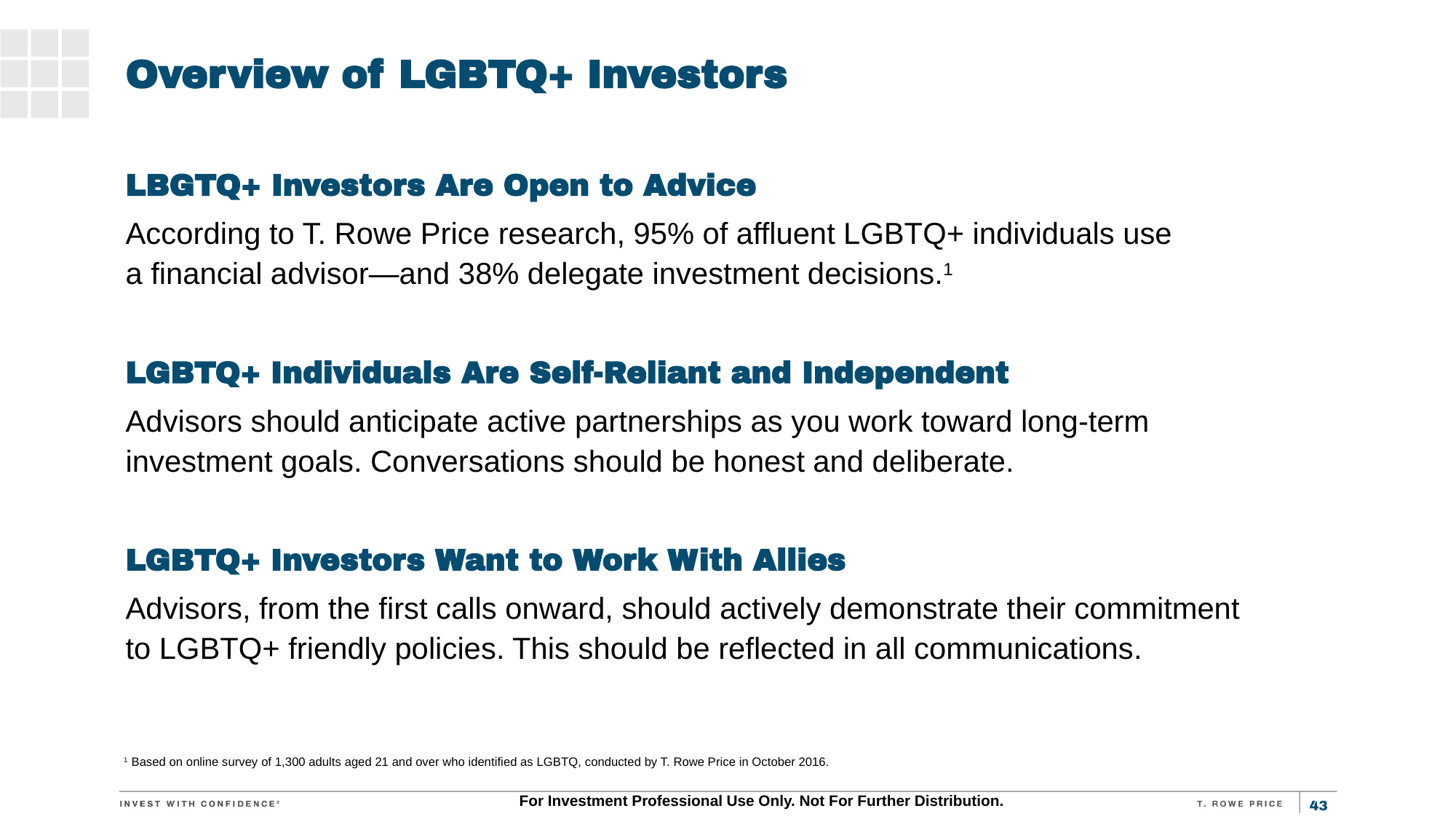

Overview of LGBTQ+ Investors
LBGTQ+ Investors Are Open to Advice
According to T. Rowe Price research, 95% of affluent LGBTQ+ individuals use
a financial advisor—and 38% delegate investment decisions.1

LGBTQ+ Individuals Are Self-Reliant and Independent
Advisors should anticipate active partnerships as you work toward long-term investment goals. Conversations should be honest and deliberate.

LGBTQ+ Investors Want to Work With Allies
Advisors, from the first calls onward, should actively demonstrate their commitment
to LGBTQ+ friendly policies. This should be reflected in all communications.
1 Based on online survey of 1,300 adults aged 21 and over who identified as LGBTQ, conducted by T. Rowe Price in October 2016.